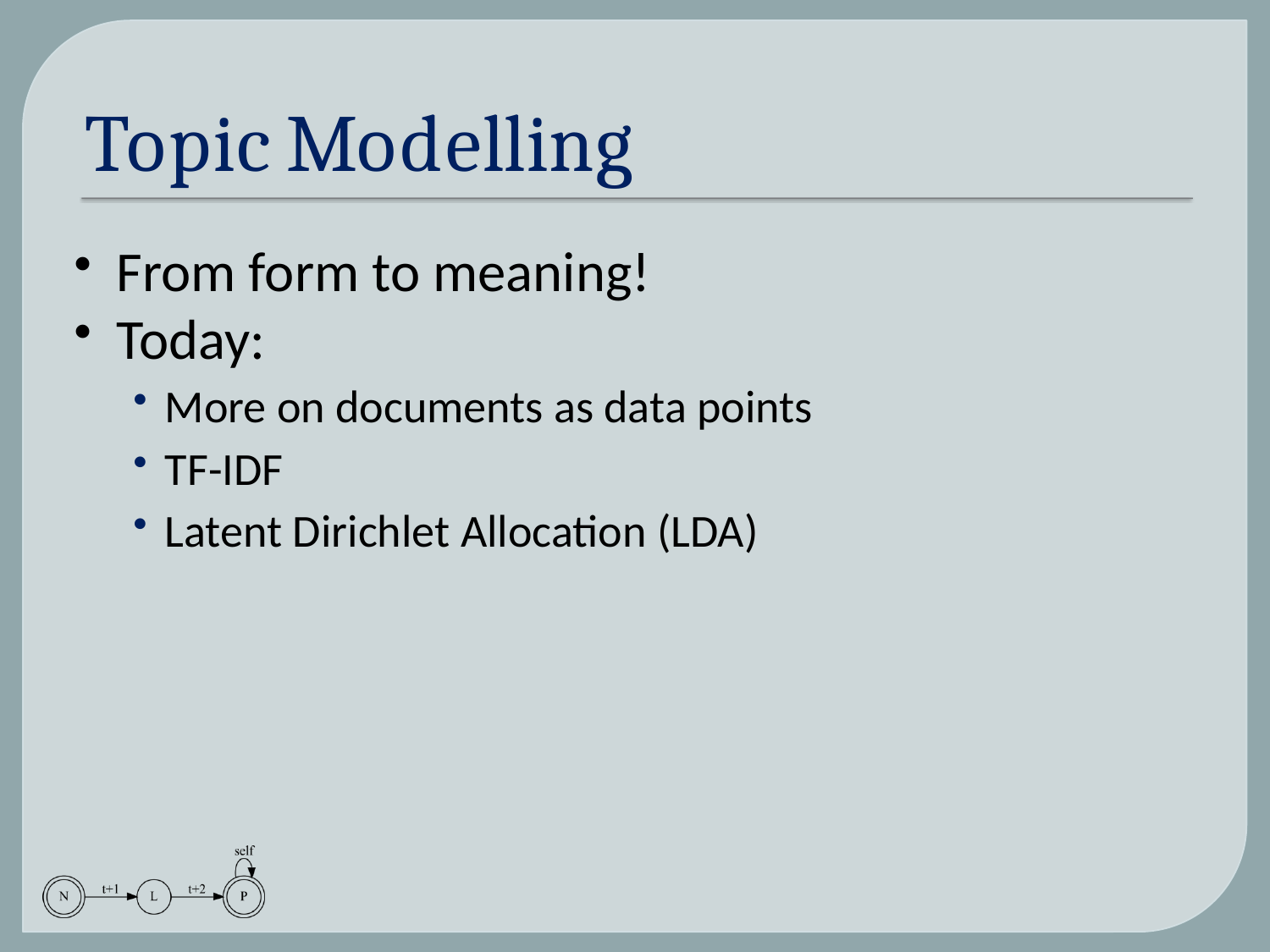

# Topic Modelling
From form to meaning!
Today:
More on documents as data points
TF-IDF
Latent Dirichlet Allocation (LDA)